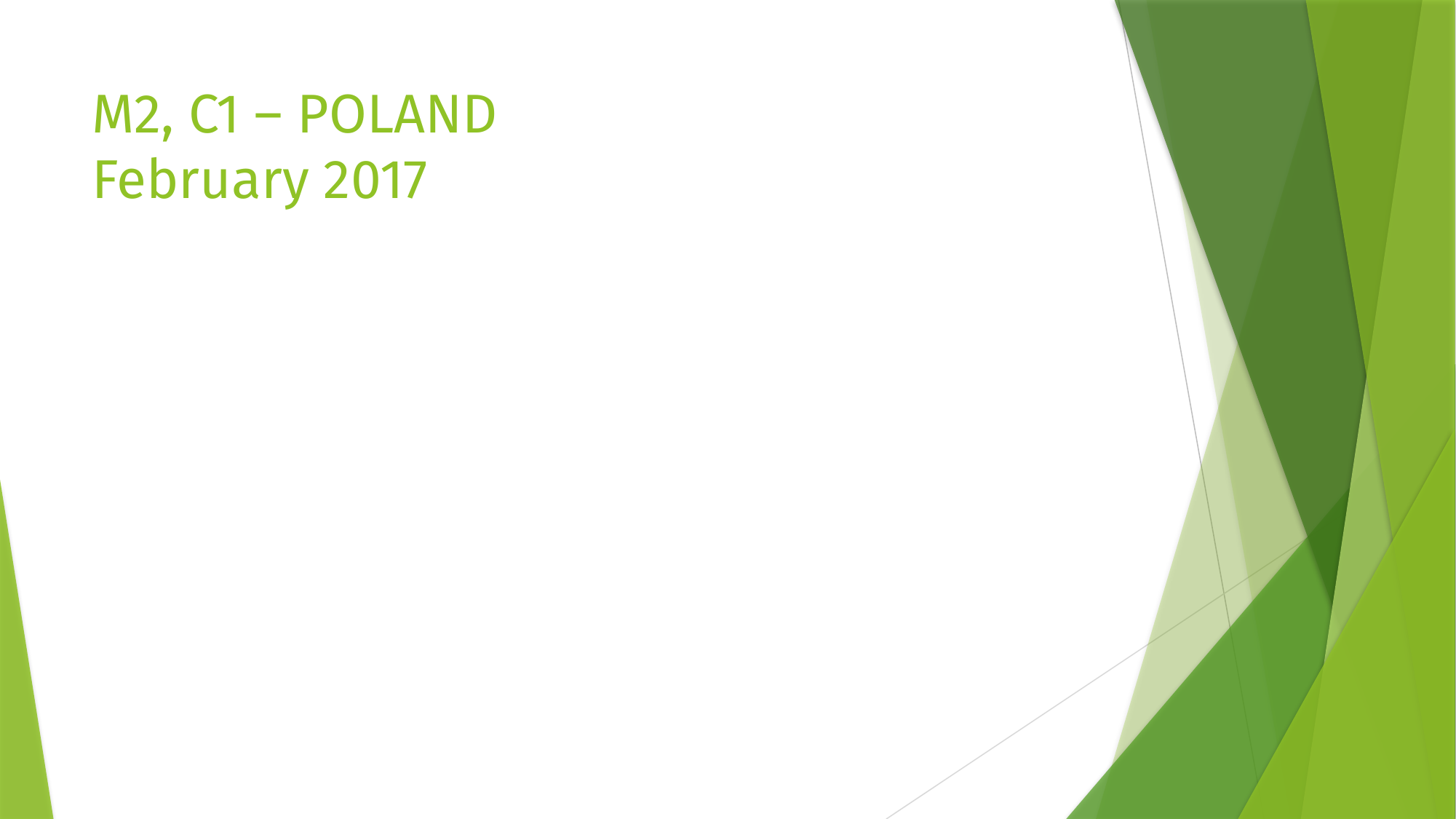

# M2, C1 – POLAND February 2017